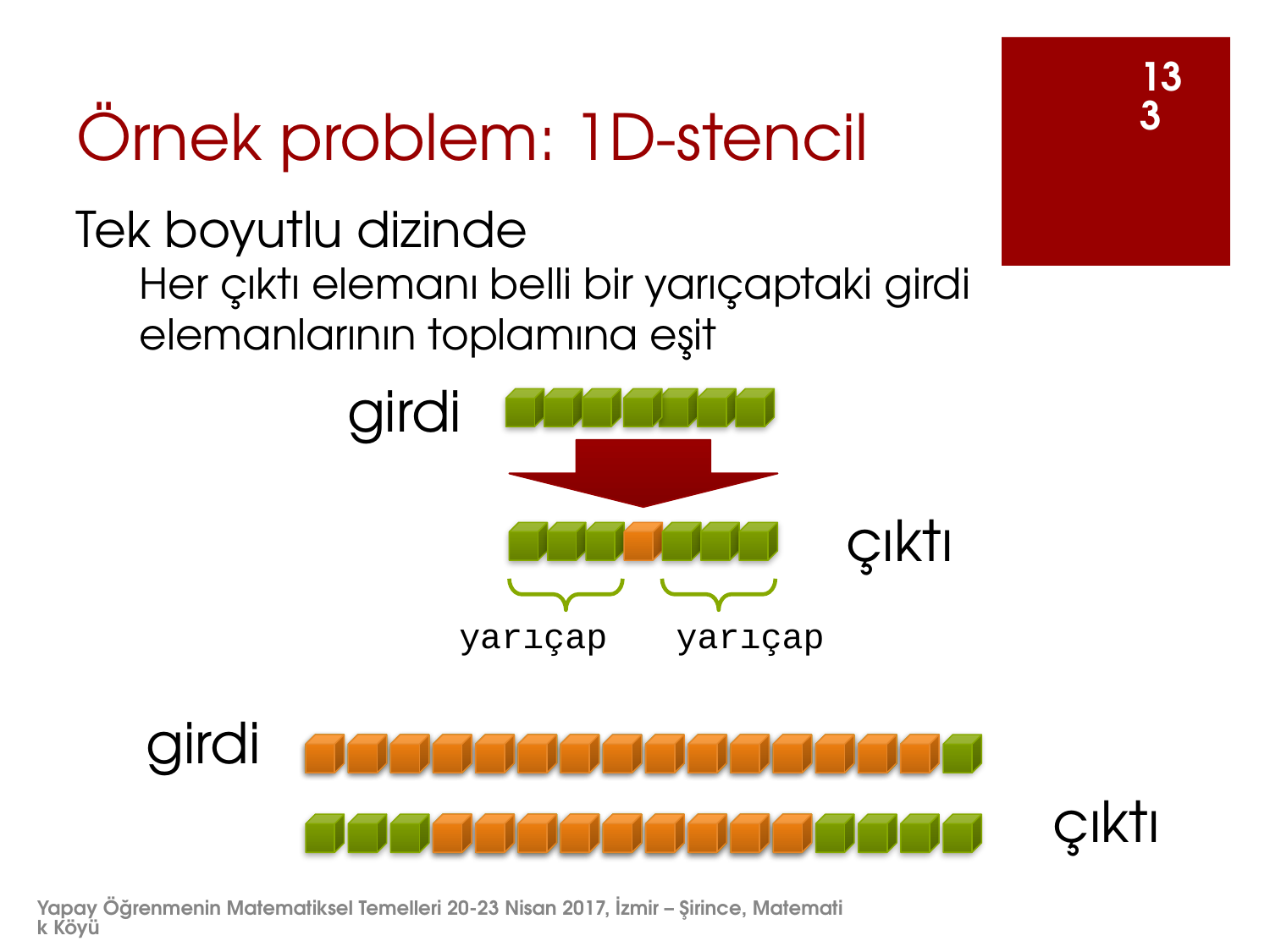

# Örnek problem: 1D-stencil
133
Tek boyutlu dizinde
Her çıktı elemanı belli bir yarıçaptaki girdi elemanlarının toplamına eşit
girdi

çıktı

yarıçap
yarıçap
girdi

çıktı

Yapay Öğrenmenin Matematiksel Temelleri 20-23 Nisan 2017, İzmir – Şirince, Matematik Köyü